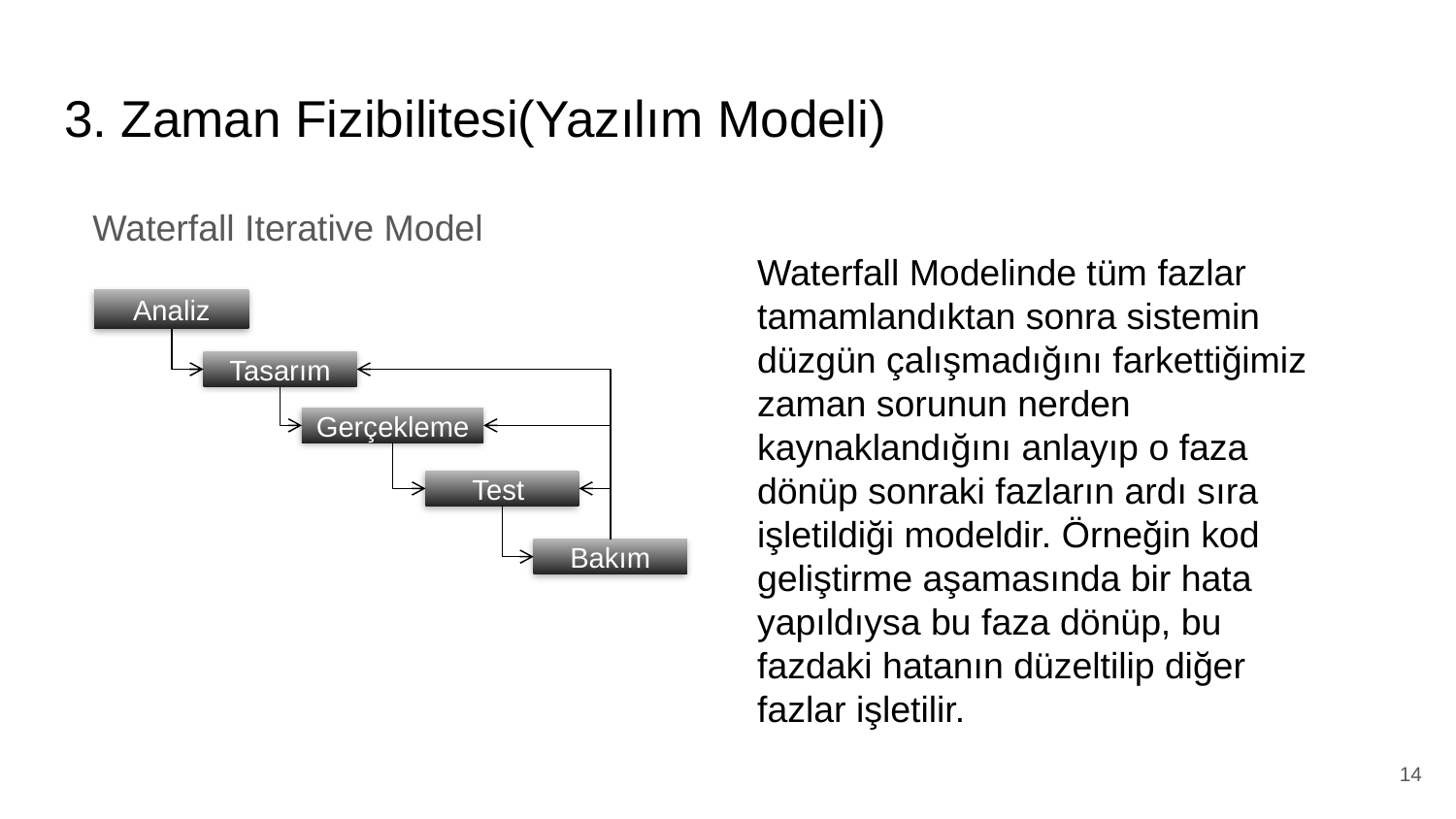

# 3. Zaman Fizibilitesi(Yazılım Modeli)
 Waterfall Iterative Model

Waterfall Modelinde tüm fazlar tamamlandıktan sonra sistemin düzgün çalışmadığını farkettiğimiz zaman sorunun nerden kaynaklandığını anlayıp o faza dönüp sonraki fazların ardı sıra işletildiği modeldir. Örneğin kod geliştirme aşamasında bir hata yapıldıysa bu faza dönüp, bu fazdaki hatanın düzeltilip diğer fazlar işletilir.
Analiz
Tasarım
Gerçekleme
Test
Bakım
14